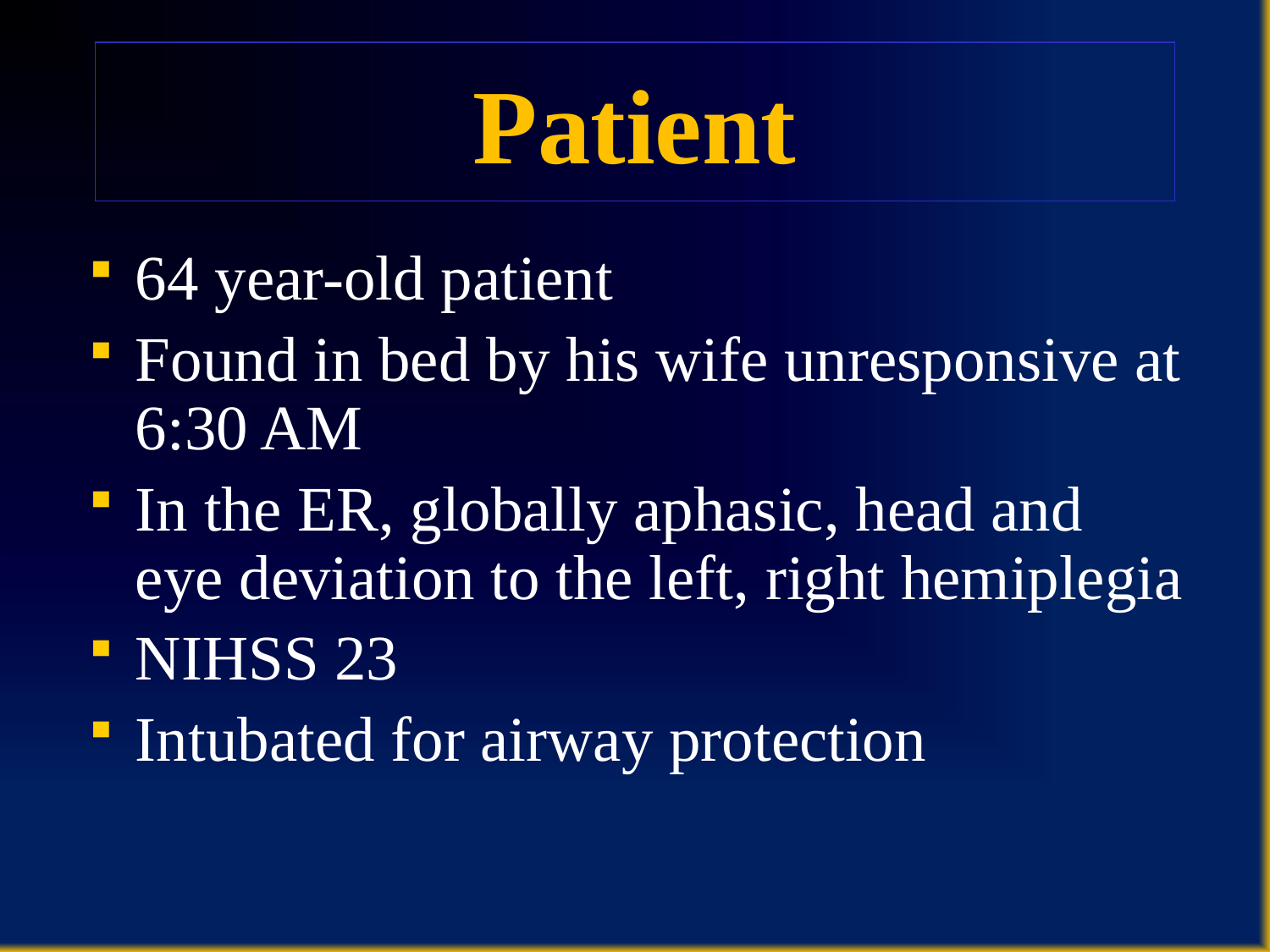

Patient
64 year-old patient
Found in bed by his wife unresponsive at 6:30 AM
In the ER, globally aphasic, head and eye deviation to the left, right hemiplegia
NIHSS 23
Intubated for airway protection